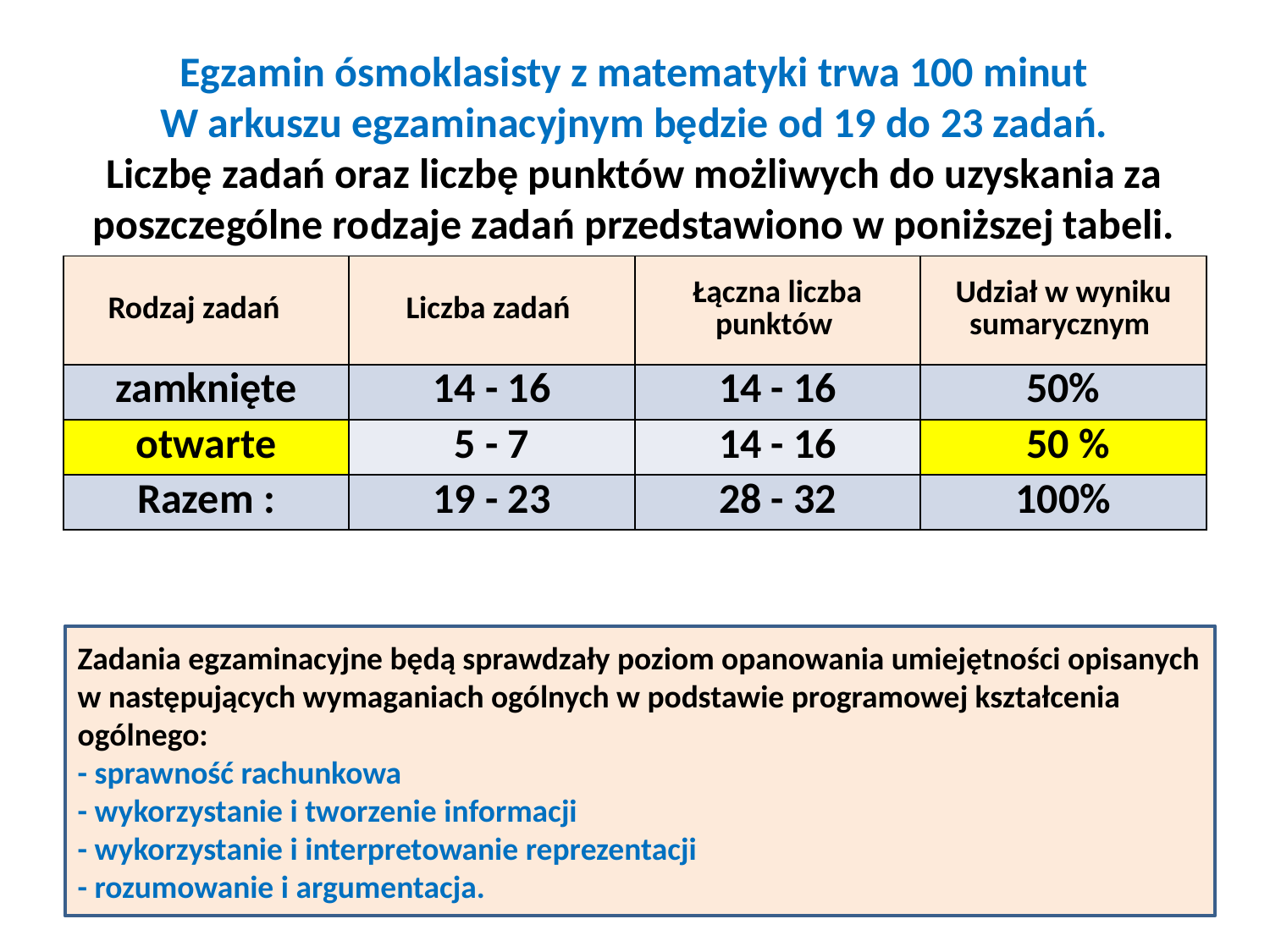

# Egzamin ósmoklasisty z matematyki trwa 100 minut W arkuszu egzaminacyjnym będzie od 19 do 23 zadań. Liczbę zadań oraz liczbę punktów możliwych do uzyskania za poszczególne rodzaje zadań przedstawiono w poniższej tabeli.
| Rodzaj zadań | Liczba zadań | Łączna liczba punktów | Udział w wyniku sumarycznym |
| --- | --- | --- | --- |
| zamknięte | 14 - 16 | 14 - 16 | 50% |
| otwarte | 5 - 7 | 14 - 16 | 50 % |
| Razem : | 19 - 23 | 28 - 32 | 100% |

Zadania egzaminacyjne będą sprawdzały poziom opanowania umiejętności opisanych w następujących wymaganiach ogólnych w podstawie programowej kształcenia ogólnego:
- sprawność rachunkowa
- wykorzystanie i tworzenie informacji
- wykorzystanie i interpretowanie reprezentacji
- rozumowanie i argumentacja.